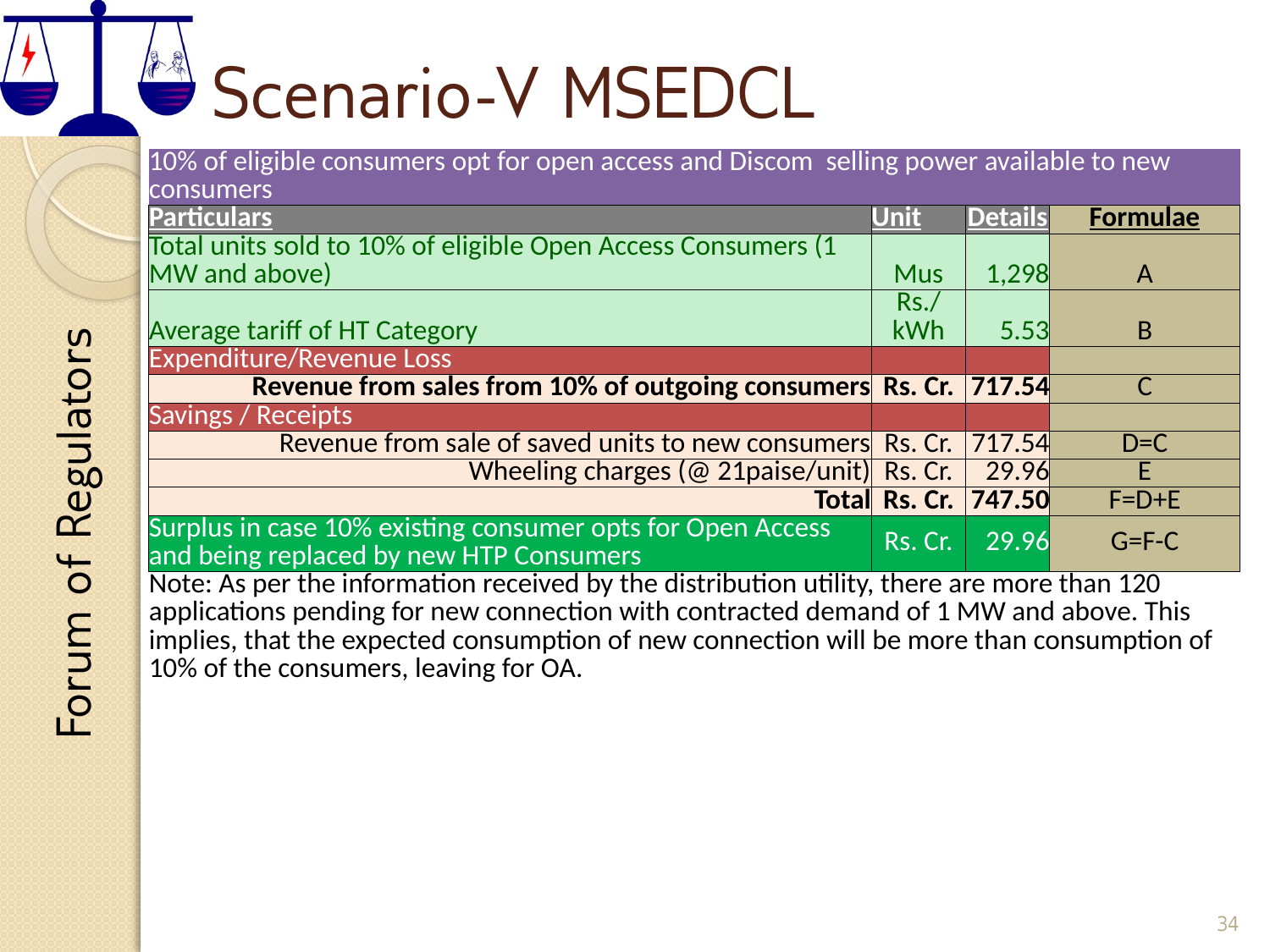

# Scenario-V MSEDCL
| 10% of eligible consumers opt for open access and Discom selling power available to new consumers |  |  |  |
| --- | --- | --- | --- |
| Particulars | Unit | Details | Formulae |
| Total units sold to 10% of eligible Open Access Consumers (1 MW and above) | Mus | 1,298 | A |
| Average tariff of HT Category | Rs./kWh | 5.53 | B |
| Expenditure/Revenue Loss |  |  |  |
| Revenue from sales from 10% of outgoing consumers | Rs. Cr. | 717.54 | C |
| Savings / Receipts |  |  |  |
| Revenue from sale of saved units to new consumers | Rs. Cr. | 717.54 | D=C |
| Wheeling charges (@ 21paise/unit) | Rs. Cr. | 29.96 | E |
| Total | Rs. Cr. | 747.50 | F=D+E |
| Surplus in case 10% existing consumer opts for Open Access and being replaced by new HTP Consumers | Rs. Cr. | 29.96 | G=F-C |
| Note: As per the information received by the distribution utility, there are more than 120 applications pending for new connection with contracted demand of 1 MW and above. This implies, that the expected consumption of new connection will be more than consumption of 10% of the consumers, leaving for OA. |  |  |  |
34